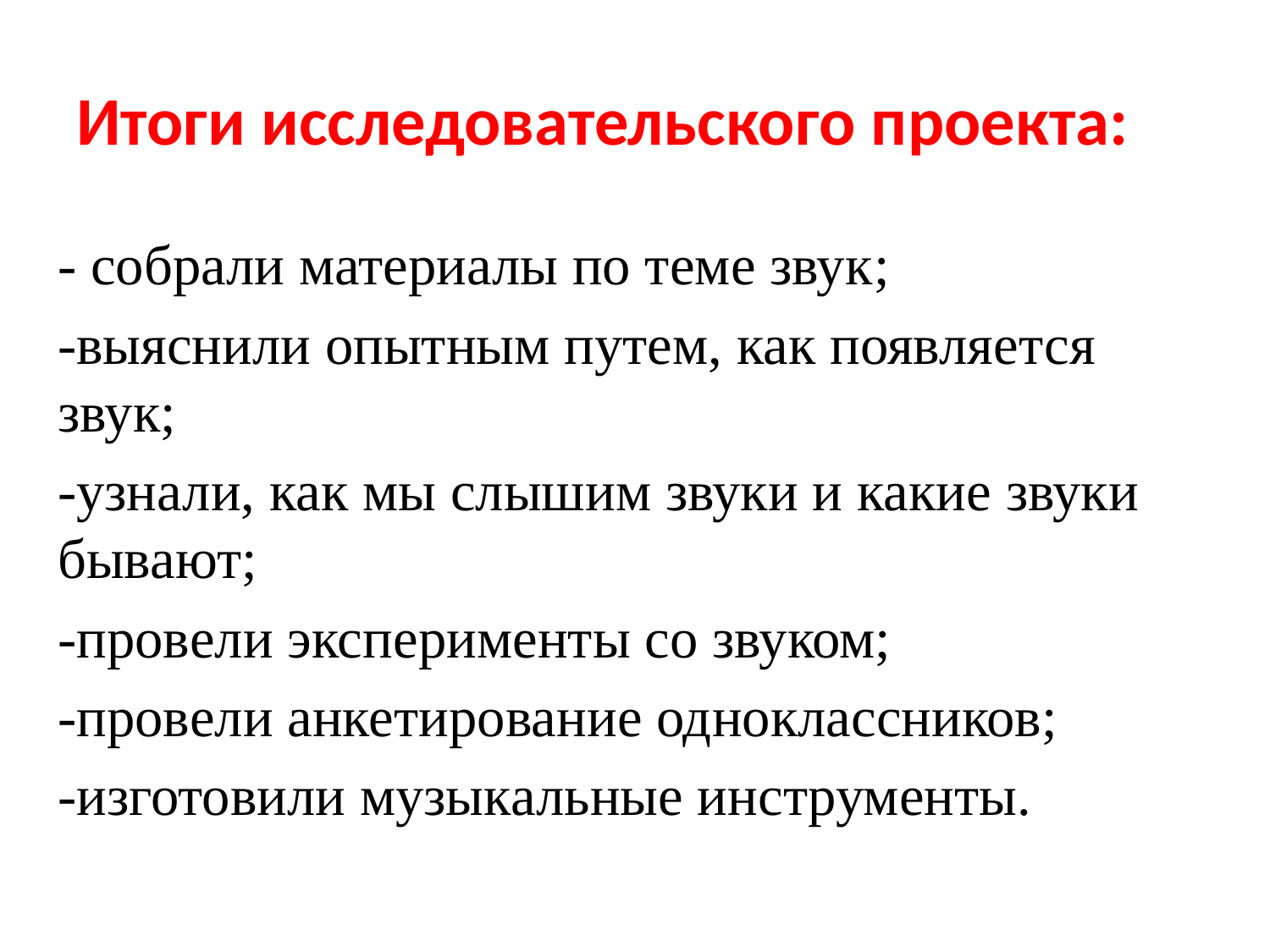

# Итоги исследовательского проекта:
- собрали материалы по теме звук;
-выяснили опытным путем, как появляется звук;
-узнали, как мы слышим звуки и какие звуки бывают;
-провели эксперименты со звуком;
-провели анкетирование одноклассников;
-изготовили музыкальные инструменты.